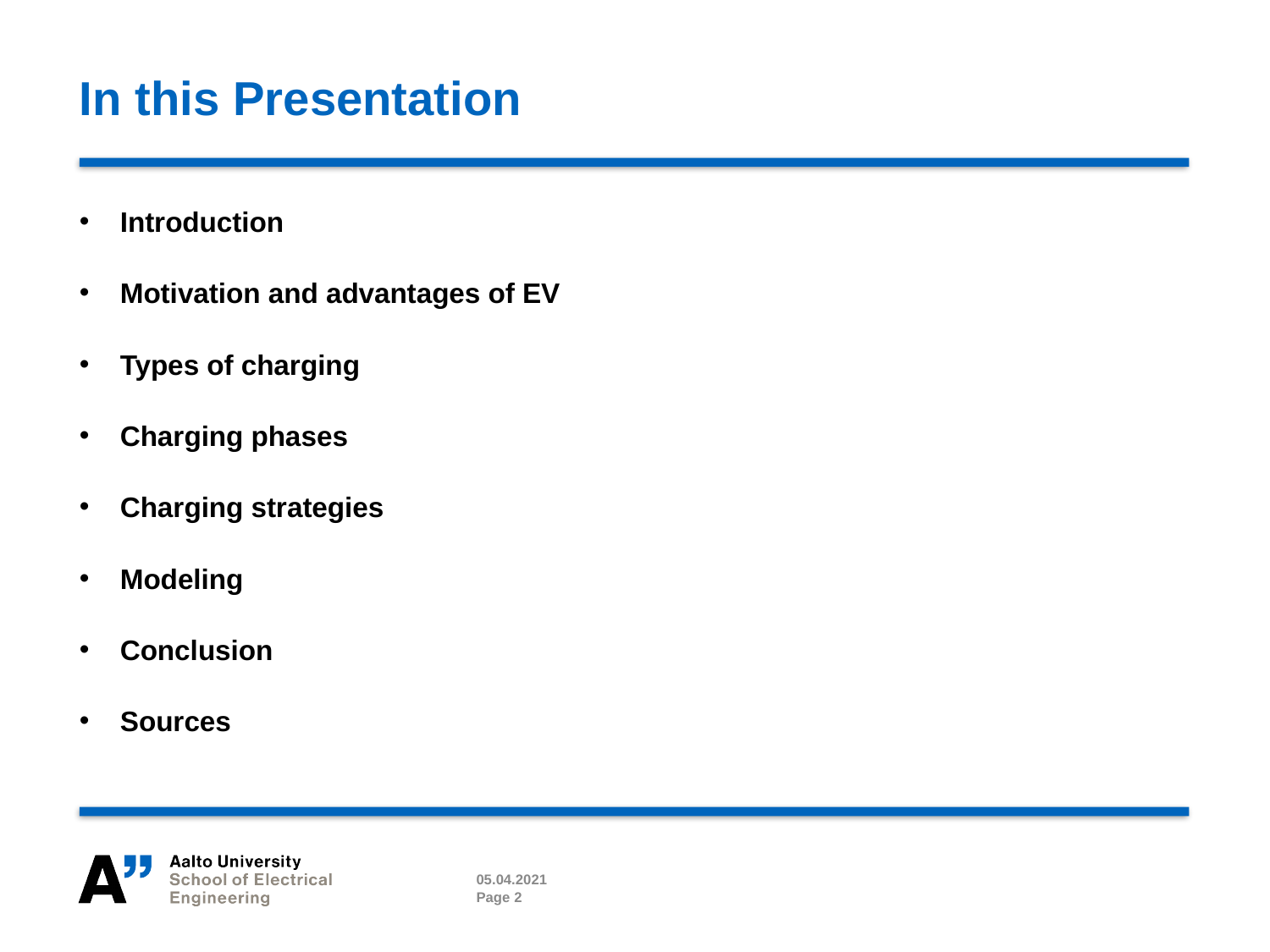

# In this Presentation
Introduction

Motivation and advantages of EV

Types of charging

Charging phases

Charging strategies

Modeling

Conclusion

Sources

05.04.2021
Page 2